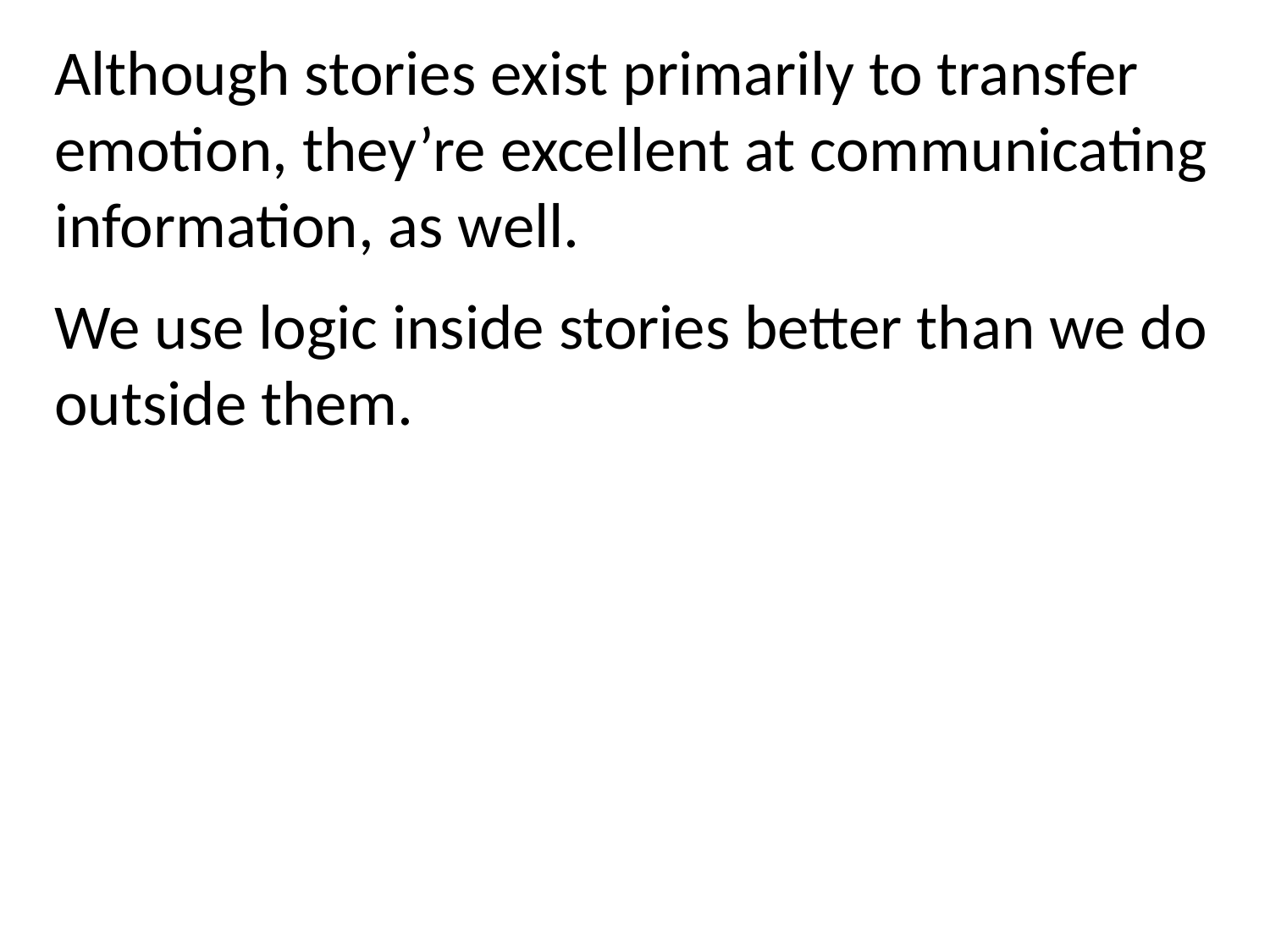

Although stories exist primarily to transfer emotion, they’re excellent at communicating information, as well.

We use logic inside stories better than we do outside them.